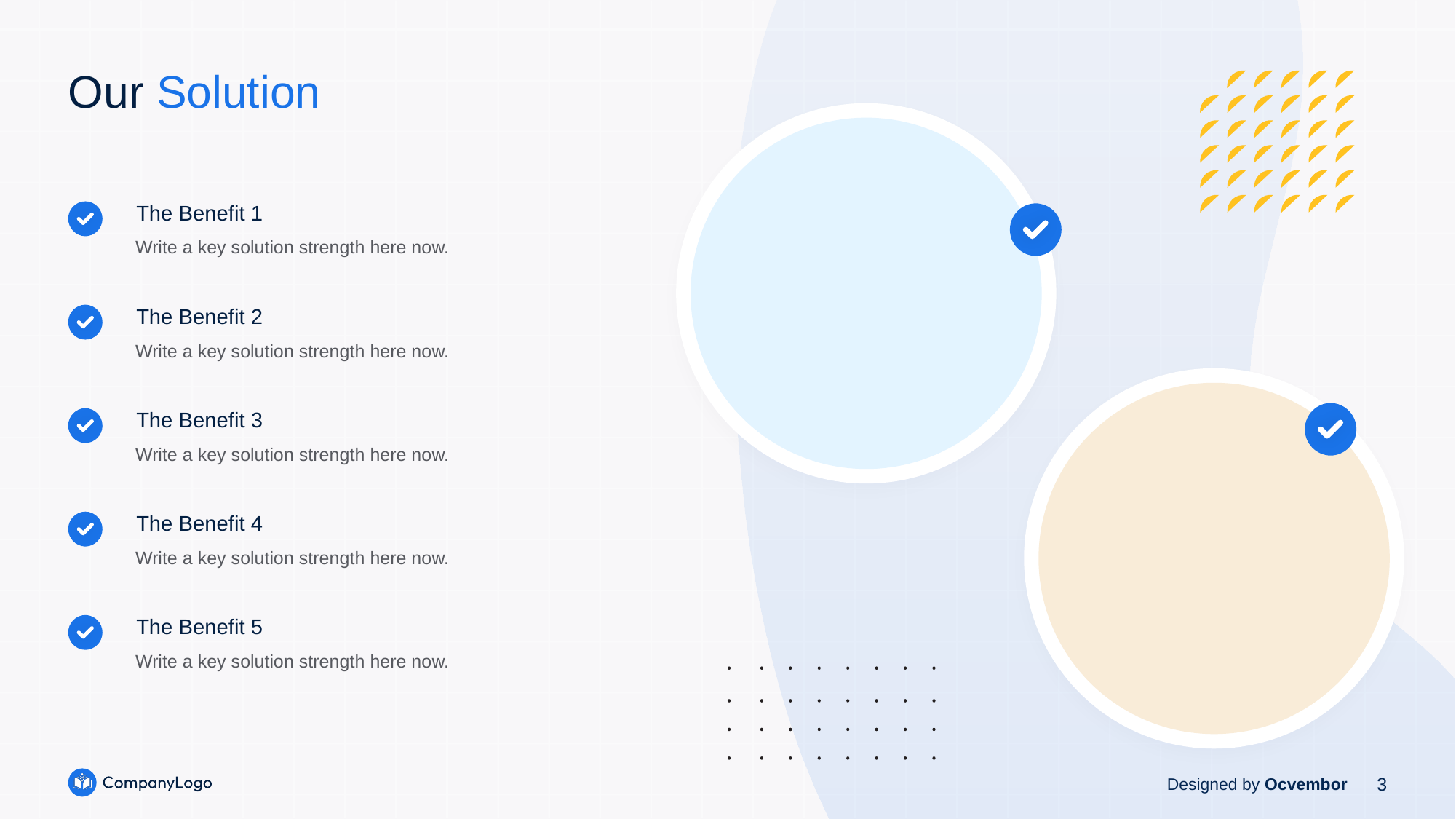

# Our Solution

The Benefit 1

Write a key solution strength here now.
Write a key solution strength here now.
Write a key solution strength here now.
Write a key solution strength here now.
Write a key solution strength here now.
The Benefit 2

The Benefit 3

The Benefit 4

The Benefit 5